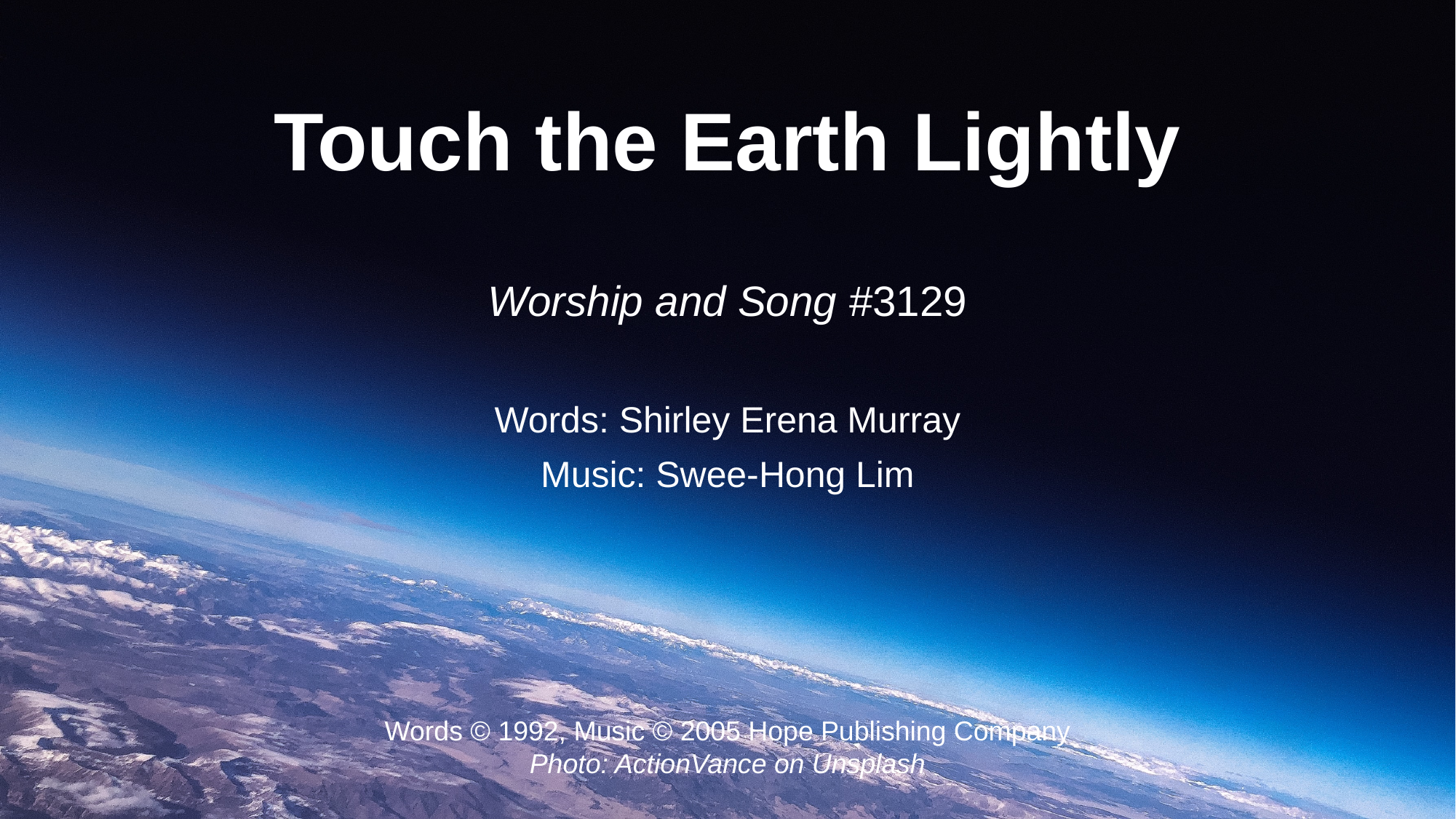

# Touch the Earth Lightly
Worship and Song #3129

Words: Shirley Erena Murray
Music: Swee-Hong Lim

Words © 1992, Music © 2005 Hope Publishing Company
Photo: ActionVance on Unsplash